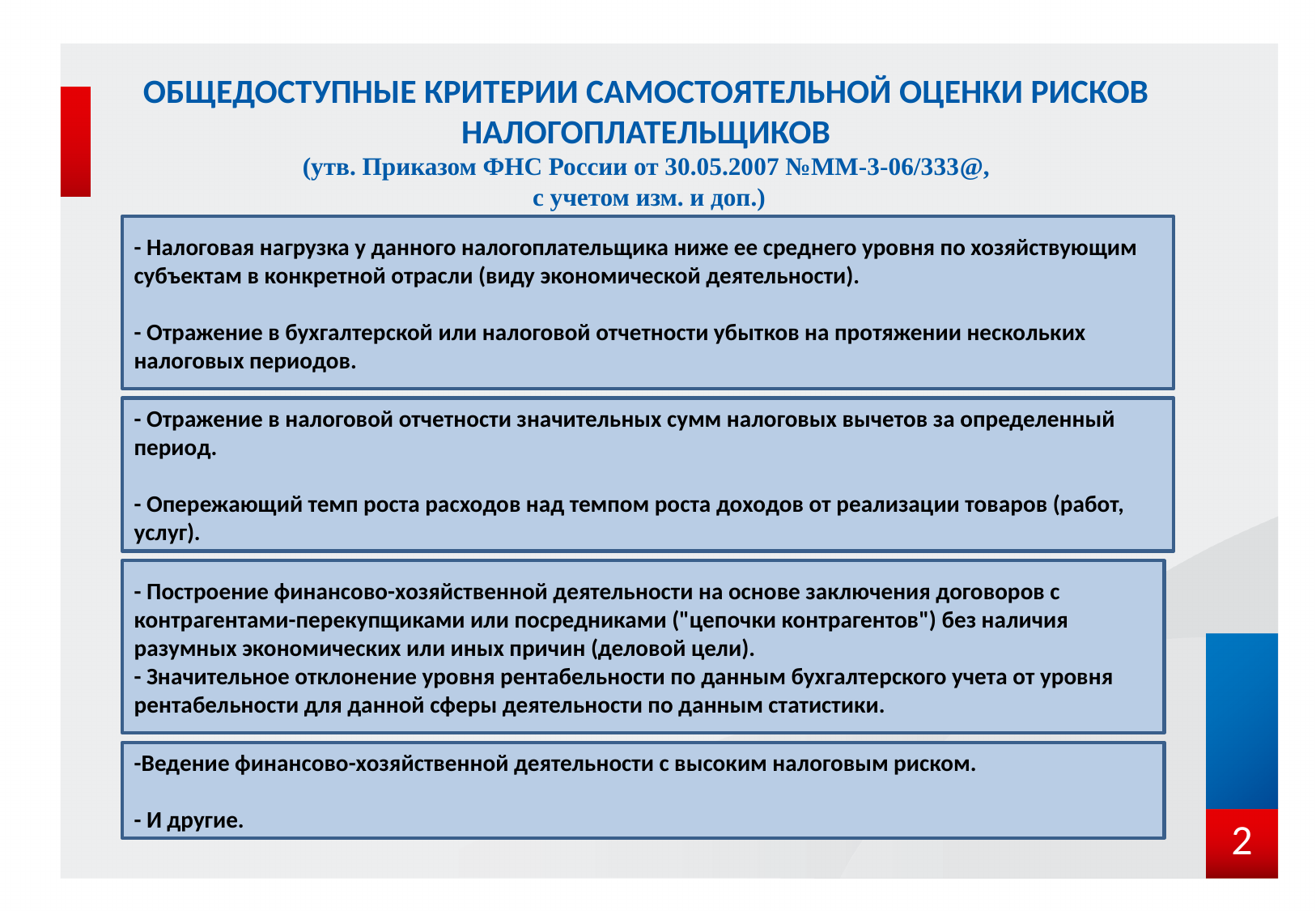

# Общедоступные критерии самостоятельной оценки рисков налогоплательщиков (утв. Приказом ФНС России от 30.05.2007 №ММ-3-06/333@, с учетом изм. и доп.)

- Налоговая нагрузка у данного налогоплательщика ниже ее среднего уровня по хозяйствующим субъектам в конкретной отрасли (виду экономической деятельности).

- Отражение в бухгалтерской или налоговой отчетности убытков на протяжении нескольких налоговых периодов.
- Отражение в налоговой отчетности значительных сумм налоговых вычетов за определенный период.

- Опережающий темп роста расходов над темпом роста доходов от реализации товаров (работ, услуг).
- Построение финансово-хозяйственной деятельности на основе заключения договоров с контрагентами-перекупщиками или посредниками ("цепочки контрагентов") без наличия разумных экономических или иных причин (деловой цели).
- Значительное отклонение уровня рентабельности по данным бухгалтерского учета от уровня рентабельности для данной сферы деятельности по данным статистики.
-Ведение финансово-хозяйственной деятельности с высоким налоговым риском.

- И другие.
2